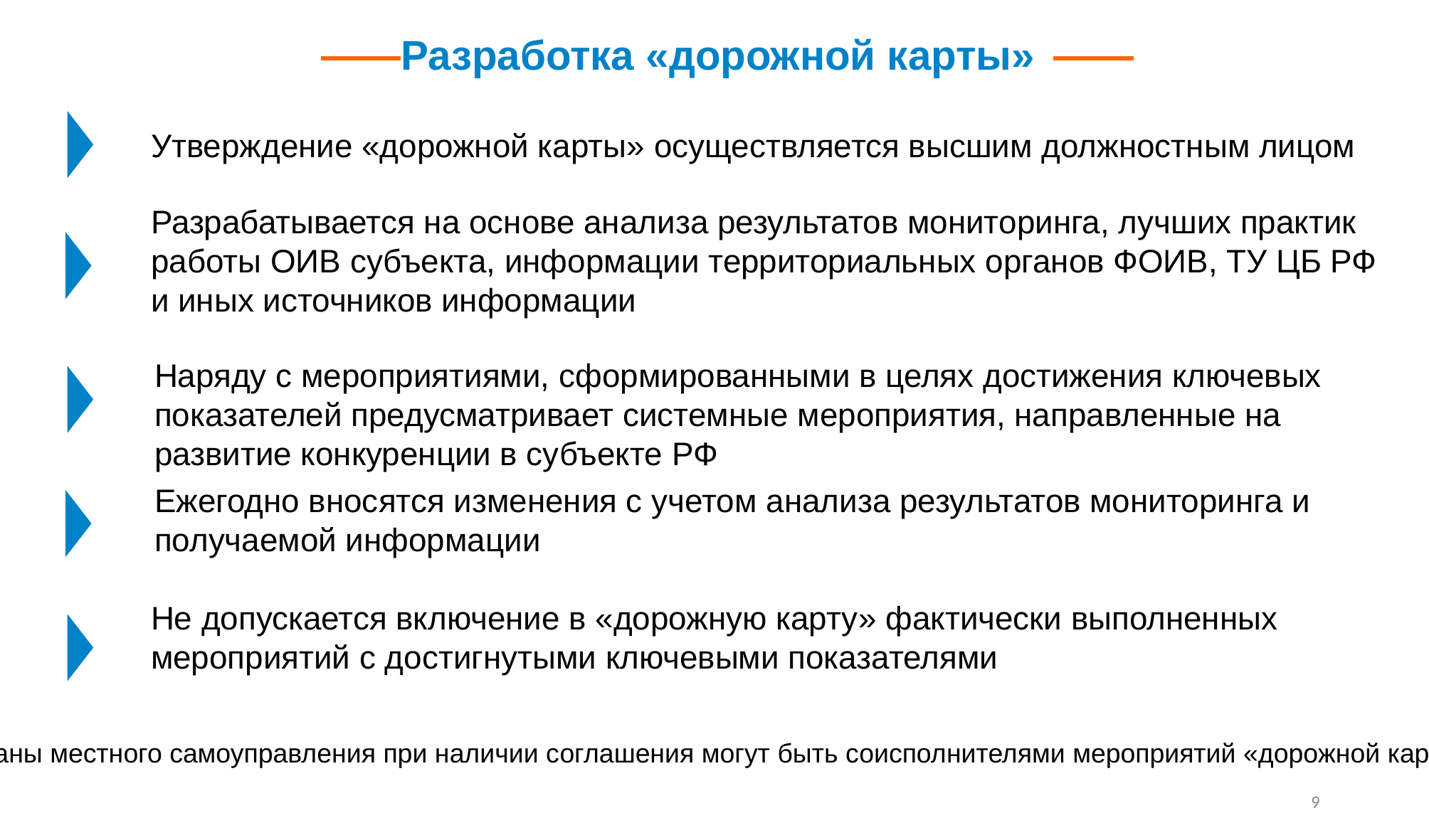

Разработка «дорожной карты»
Утверждение «дорожной карты» осуществляется высшим должностным лицом

Разрабатывается на основе анализа результатов мониторинга, лучших практик работы ОИВ субъекта, информации территориальных органов ФОИВ, ТУ ЦБ РФ и иных источников информации

Наряду с мероприятиями, сформированными в целях достижения ключевых показателей предусматривает системные мероприятия, направленные на развитие конкуренции в субъекте РФ

Ежегодно вносятся изменения с учетом анализа результатов мониторинга и получаемой информации

Не допускается включение в «дорожную карту» фактически выполненных мероприятий с достигнутыми ключевыми показателями

Органы местного самоуправления при наличии соглашения могут быть соисполнителями мероприятий «дорожной карты»
9